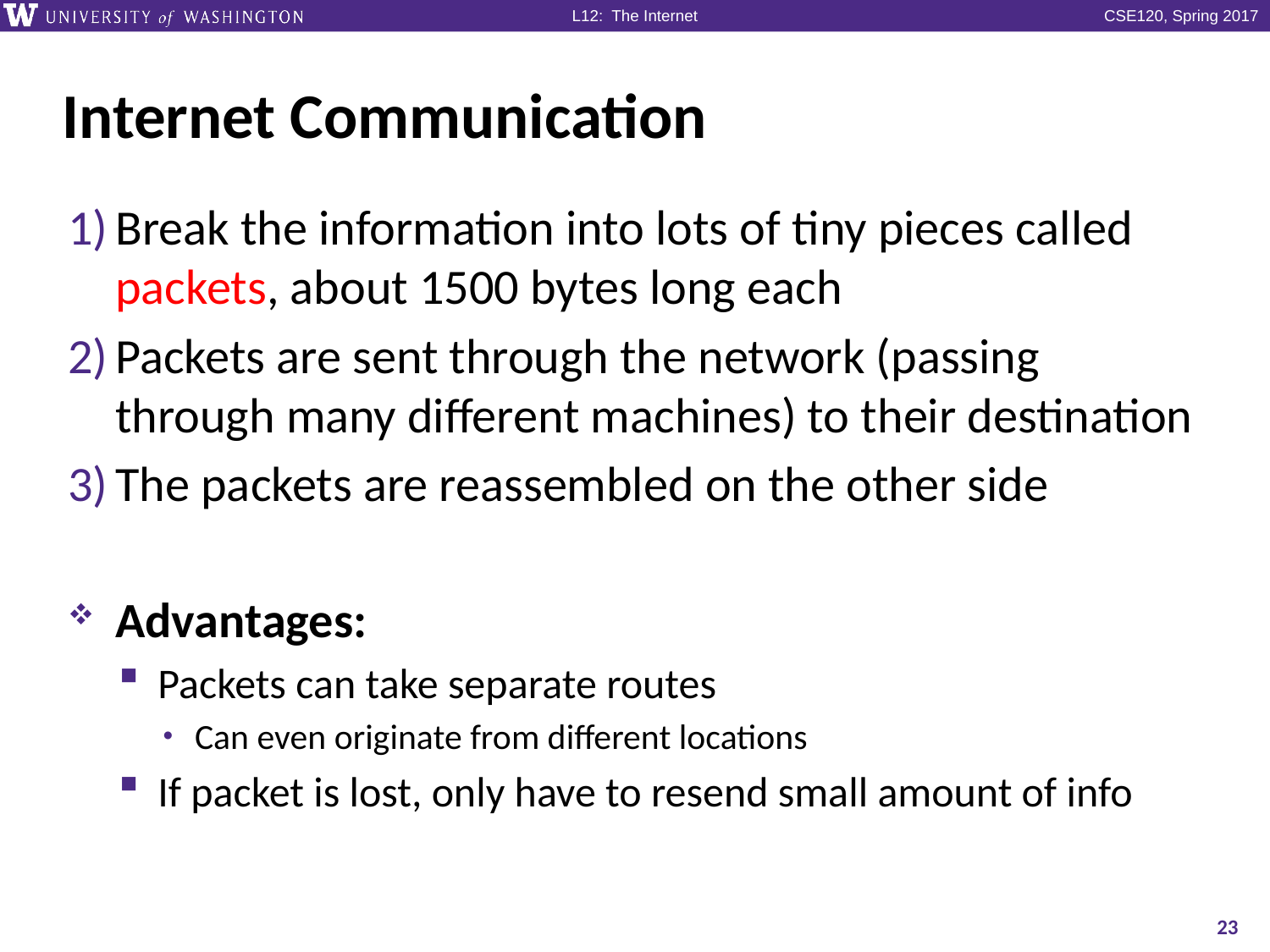

# Internet Communication
Break the information into lots of tiny pieces called packets, about 1500 bytes long each
Packets are sent through the network (passing through many different machines) to their destination
The packets are reassembled on the other side

Advantages:
Packets can take separate routes
Can even originate from different locations
If packet is lost, only have to resend small amount of info
23